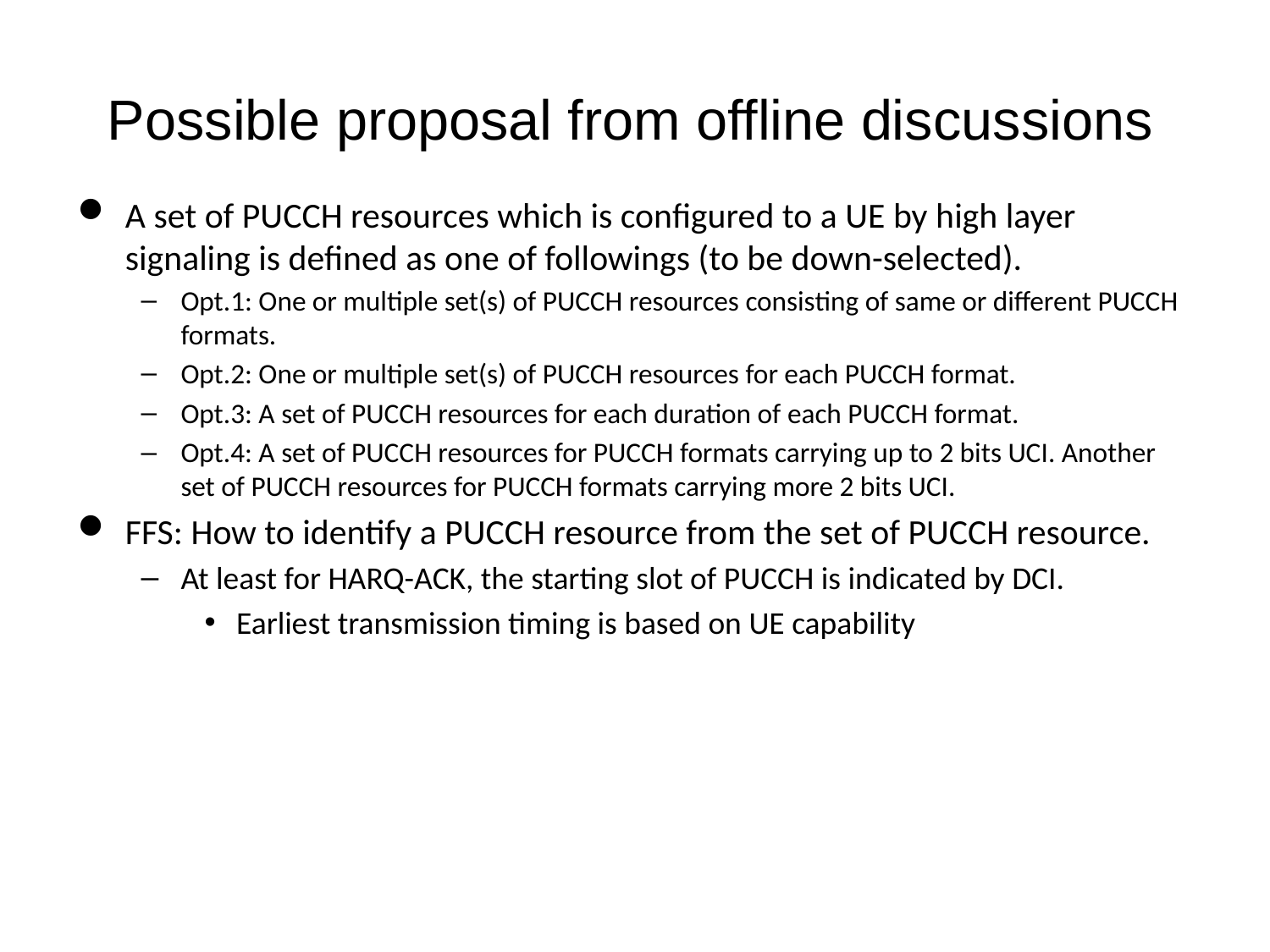

Possible proposal from offline discussions
A set of PUCCH resources which is configured to a UE by high layer signaling is defined as one of followings (to be down-selected).
Opt.1: One or multiple set(s) of PUCCH resources consisting of same or different PUCCH formats.
Opt.2: One or multiple set(s) of PUCCH resources for each PUCCH format.
Opt.3: A set of PUCCH resources for each duration of each PUCCH format.
Opt.4: A set of PUCCH resources for PUCCH formats carrying up to 2 bits UCI. Another set of PUCCH resources for PUCCH formats carrying more 2 bits UCI.
FFS: How to identify a PUCCH resource from the set of PUCCH resource.
At least for HARQ-ACK, the starting slot of PUCCH is indicated by DCI.
Earliest transmission timing is based on UE capability